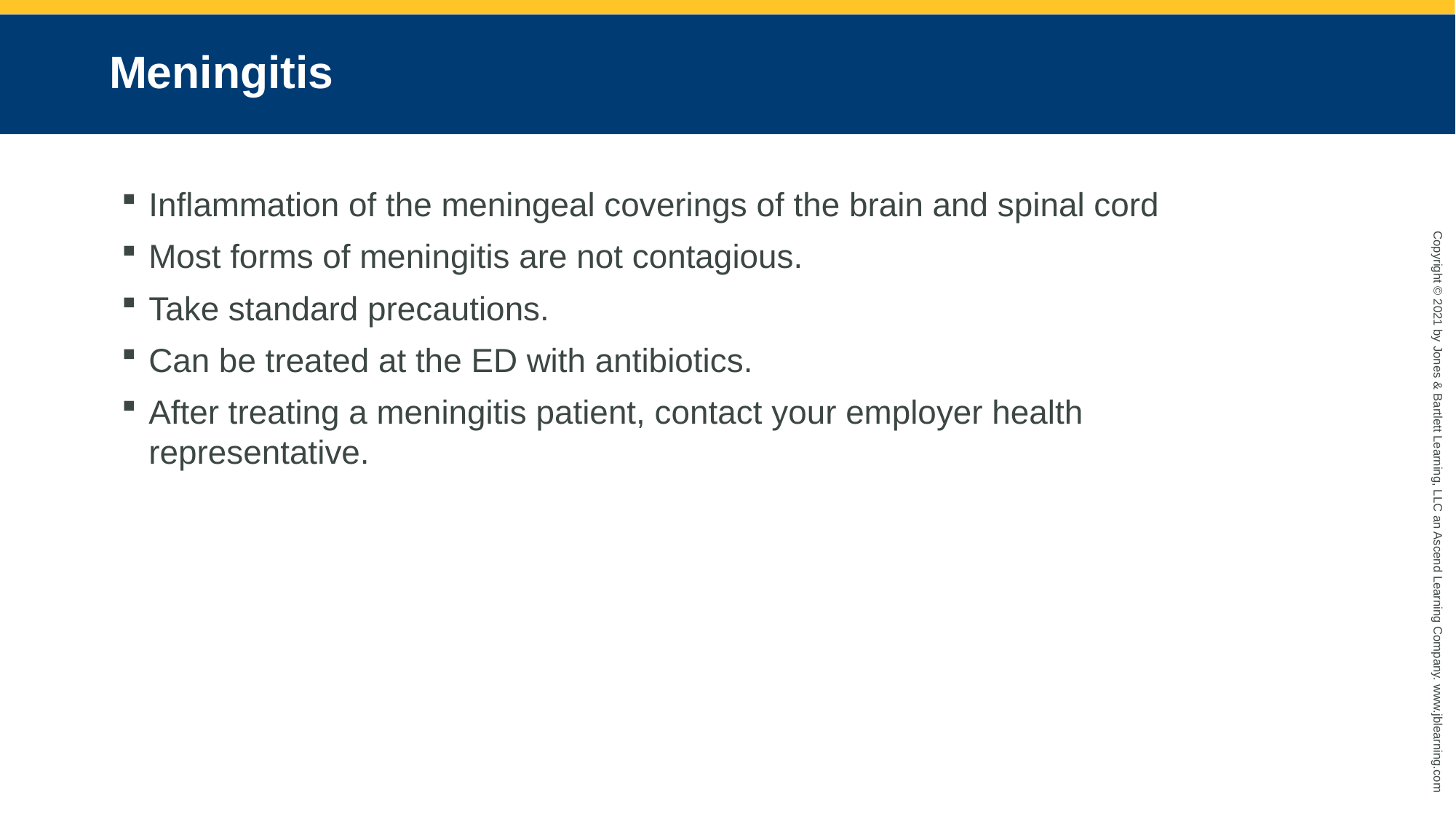

# Meningitis
Inflammation of the meningeal coverings of the brain and spinal cord
Most forms of meningitis are not contagious.
Take standard precautions.
Can be treated at the ED with antibiotics.
After treating a meningitis patient, contact your employer health representative.